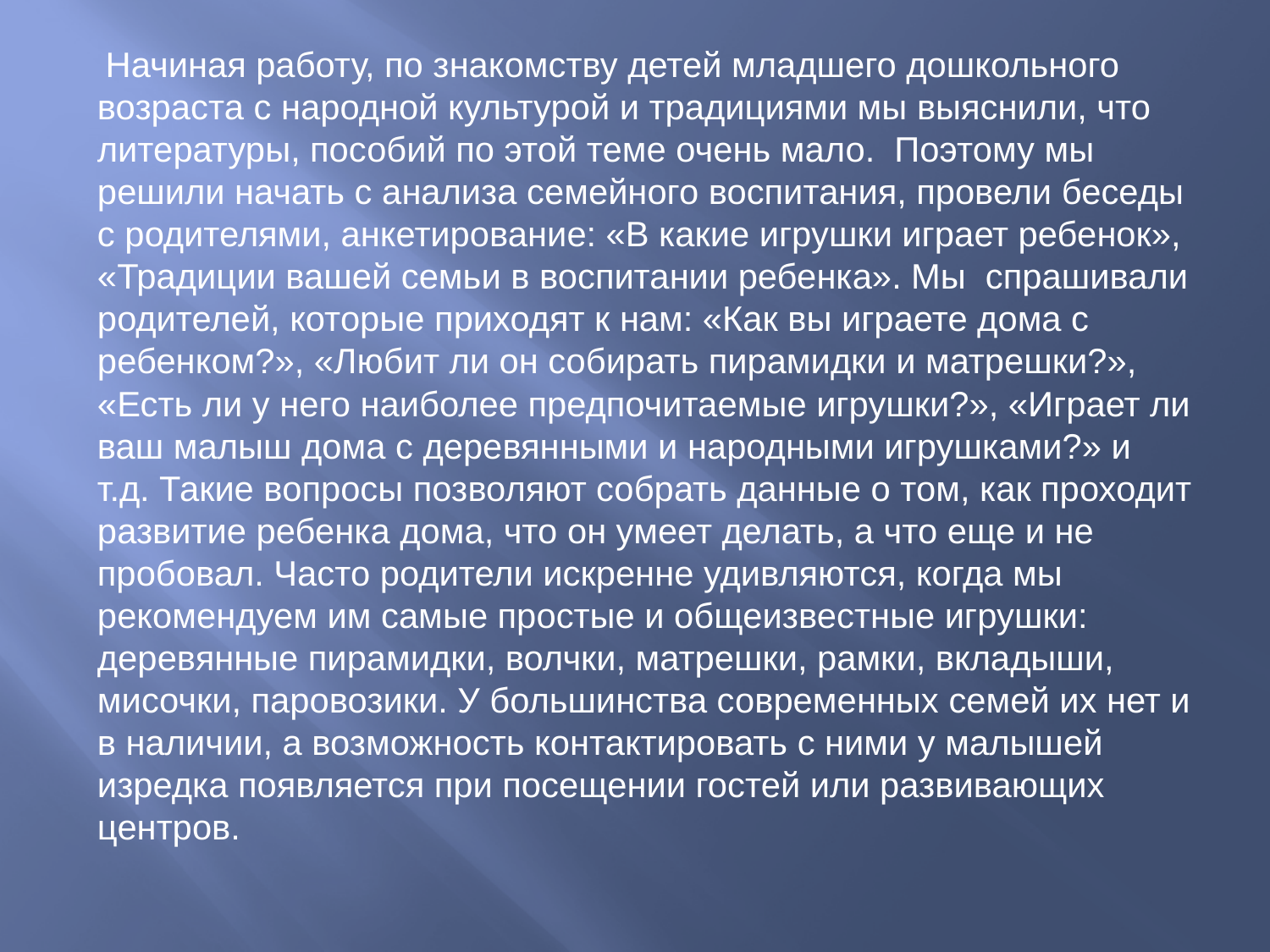

Начиная работу, по знакомству детей младшего дошкольного возраста с народной культурой и традициями мы выяснили, что литературы, пособий по этой теме очень мало.  Поэтому мы решили начать с анализа семейного воспитания, провели беседы с родителями, анкетирование: «В какие игрушки играет ребенок», «Традиции вашей семьи в воспитании ребенка». Мы  спрашивали родителей, которые приходят к нам: «Как вы играете дома с ребенком?», «Любит ли он собирать пирамидки и матрешки?», «Есть ли у него наиболее предпочитаемые игрушки?», «Играет ли ваш малыш дома с деревянными и народными игрушками?» и т.д. Такие вопросы позволяют собрать данные о том, как проходит развитие ребенка дома, что он умеет делать, а что еще и не пробовал. Часто родители искренне удивляются, когда мы рекомендуем им самые простые и общеизвестные игрушки: деревянные пирамидки, волчки, матрешки, рамки, вкладыши, мисочки, паровозики. У большинства современных семей их нет и в наличии, а возможность контактировать с ними у малышей изредка появляется при посещении гостей или развивающих центров.